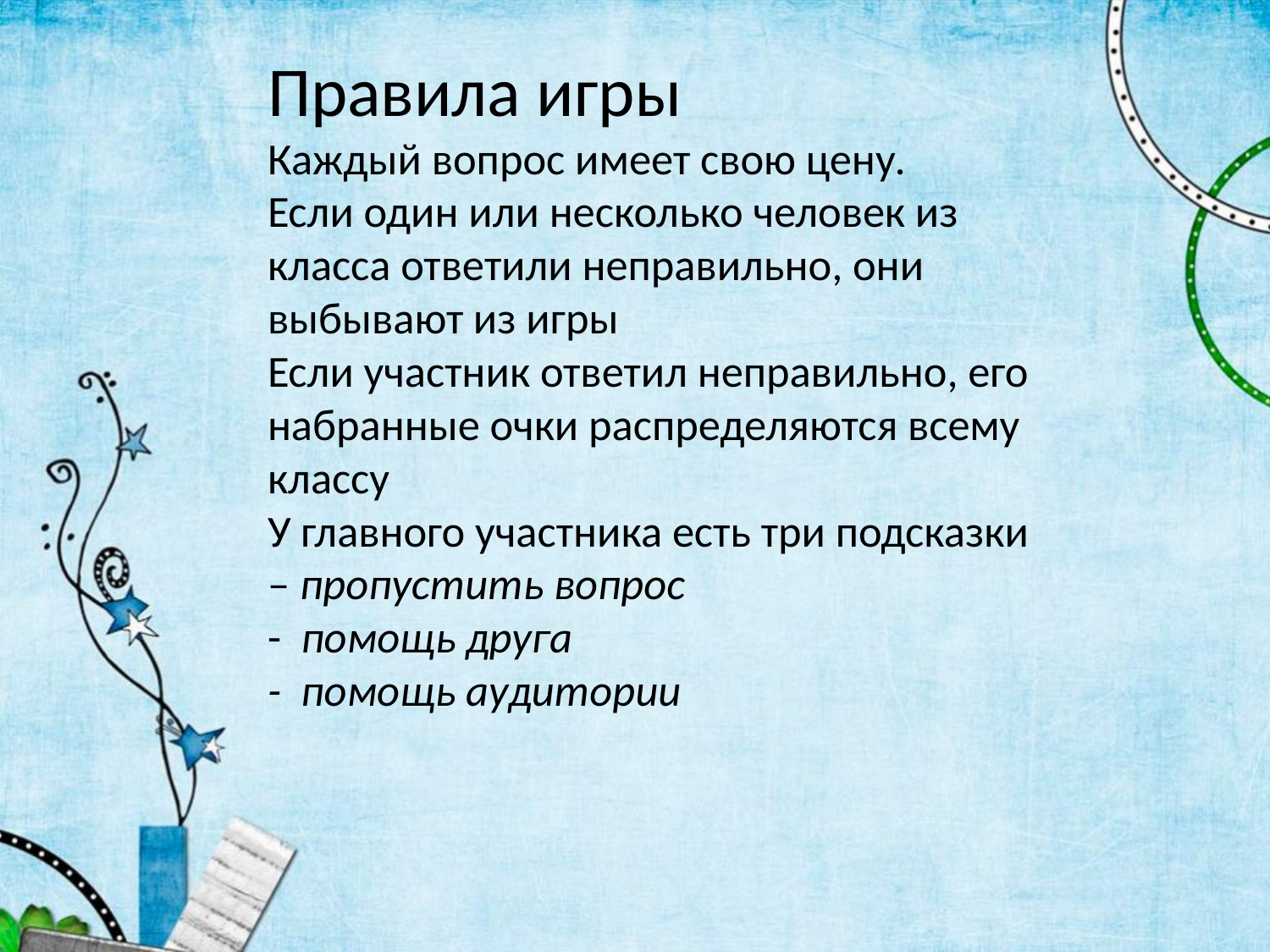

# Правила игры Каждый вопрос имеет свою цену. Если один или несколько человек из класса ответили неправильно, они выбывают из игры Если участник ответил неправильно, его набранные очки распределяются всему классу У главного участника есть три подсказки – пропустить вопрос -  помощь друга -  помощь аудитории